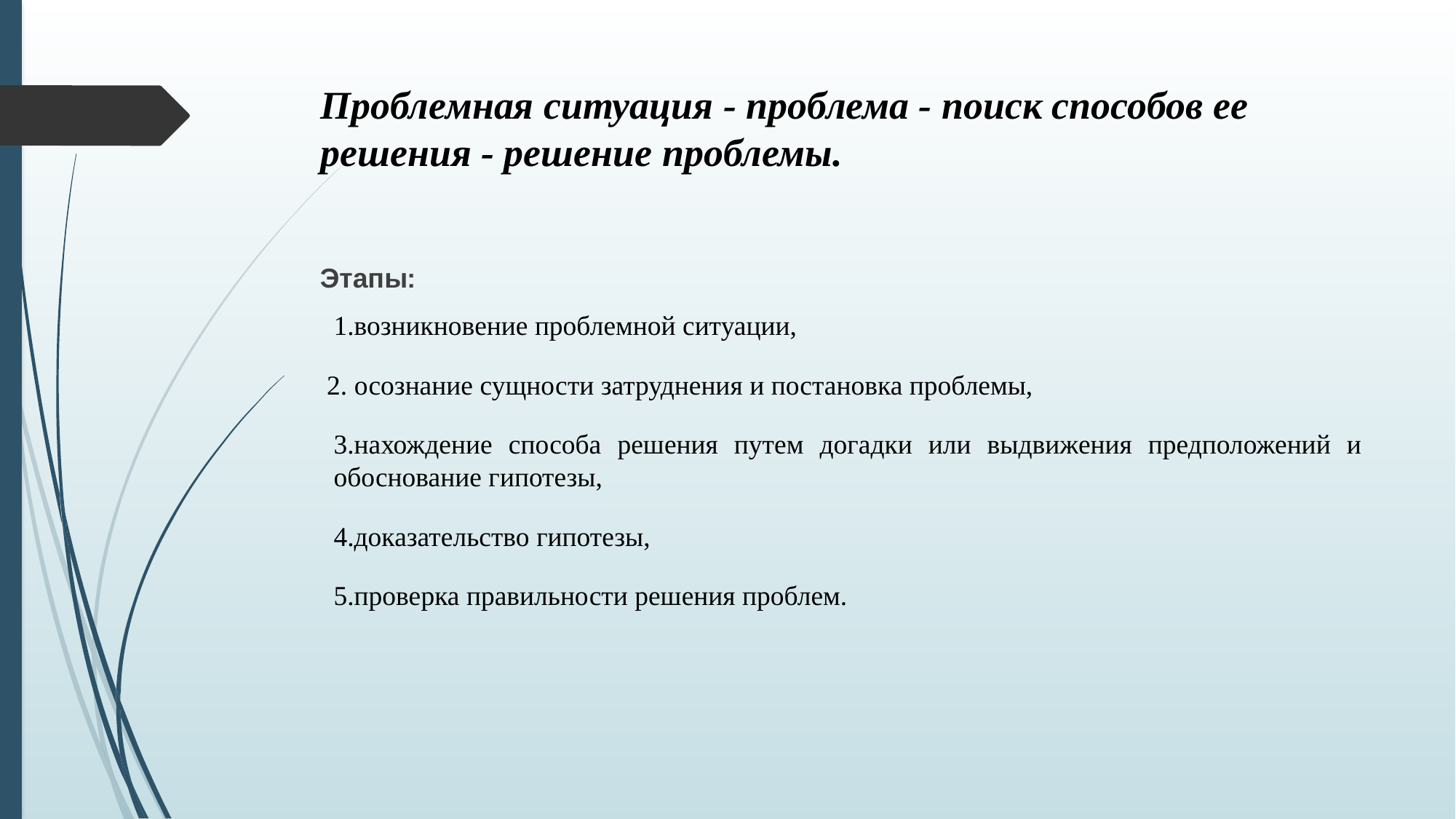

# Проблемная ситуация - проблема - поиск способов ее решения - решение проблемы.
Этапы:
1.возникновение проблемной ситуации,
 2. осознание сущности затруднения и постановка проблемы,
3.нахождение способа решения путем догадки или выдвижения предположений и обоснование гипотезы,
4.доказательство гипотезы,
5.проверка правильности решения проблем.